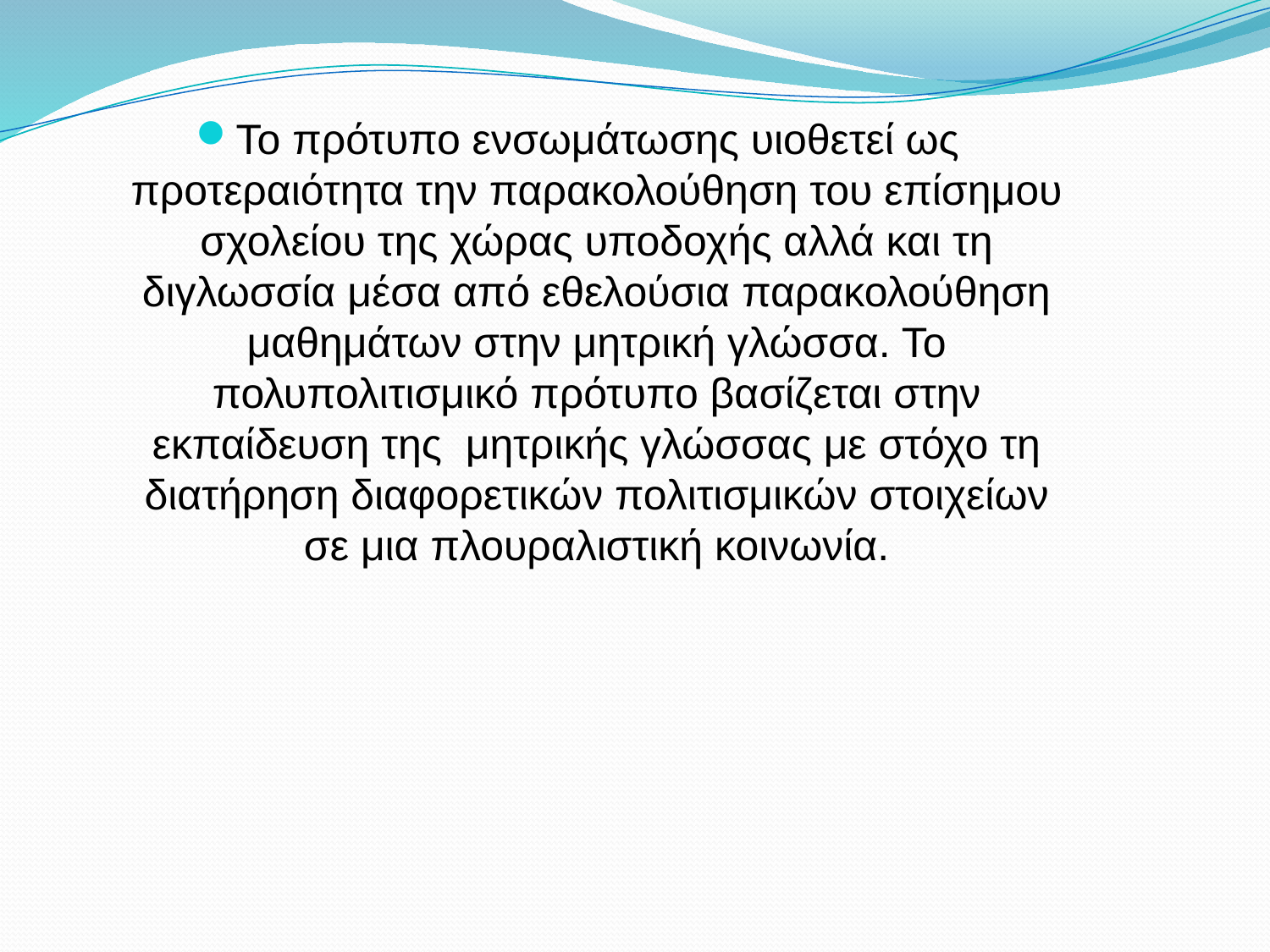

Το πρότυπο ενσωμάτωσης υιοθετεί ως προτεραιότητα την παρακολούθηση του επίσημου σχολείου της χώρας υποδοχής αλλά και τη διγλωσσία μέσα από εθελούσια παρακολούθηση μαθημάτων στην μητρική γλώσσα. Το πολυπολιτισμικό πρότυπο βασίζεται στην εκπαίδευση της  μητρικής γλώσσας με στόχο τη διατήρηση διαφορετικών πολιτισμικών στοιχείων σε μια πλουραλιστική κοινωνία.